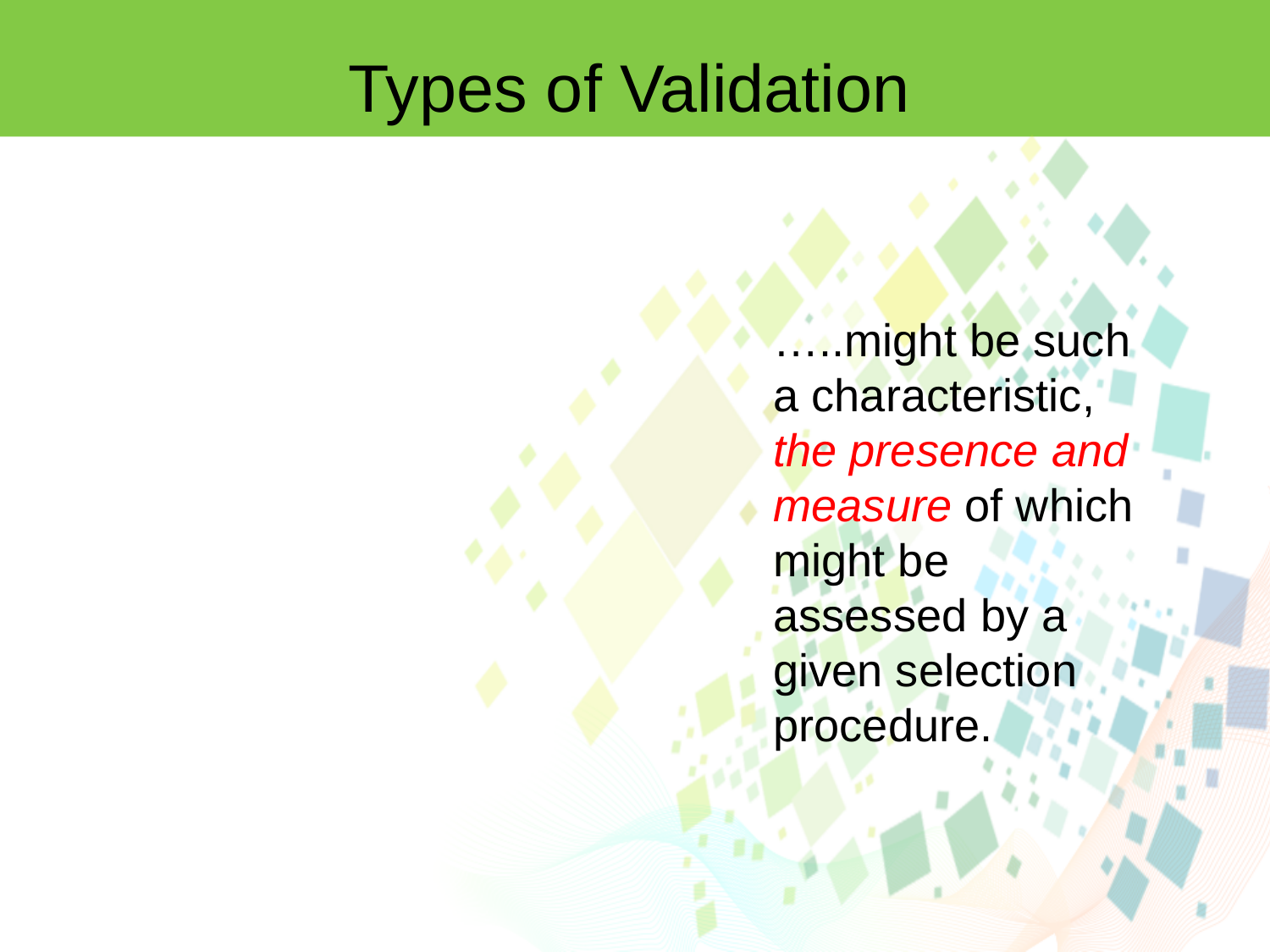

Types of Validation
…..might be such a characteristic, the presence and measure of which might be assessed by a given selection procedure.